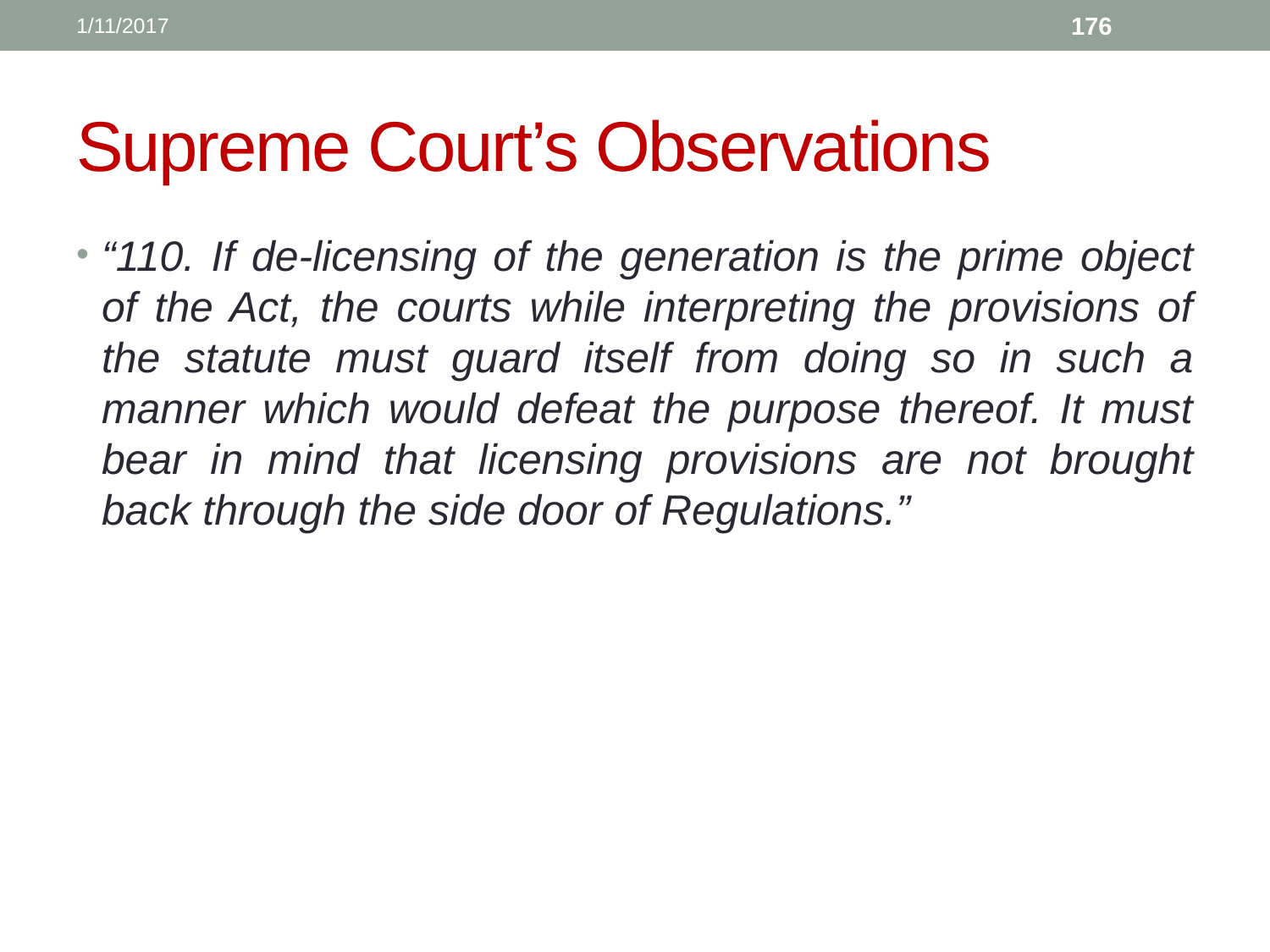

1/11/2017
176
# Supreme Court’s Observations
“110. If de-licensing of the generation is the prime object of the Act, the courts while interpreting the provisions of the statute must guard itself from doing so in such a manner which would defeat the purpose thereof. It must bear in mind that licensing provisions are not brought back through the side door of Regulations.”